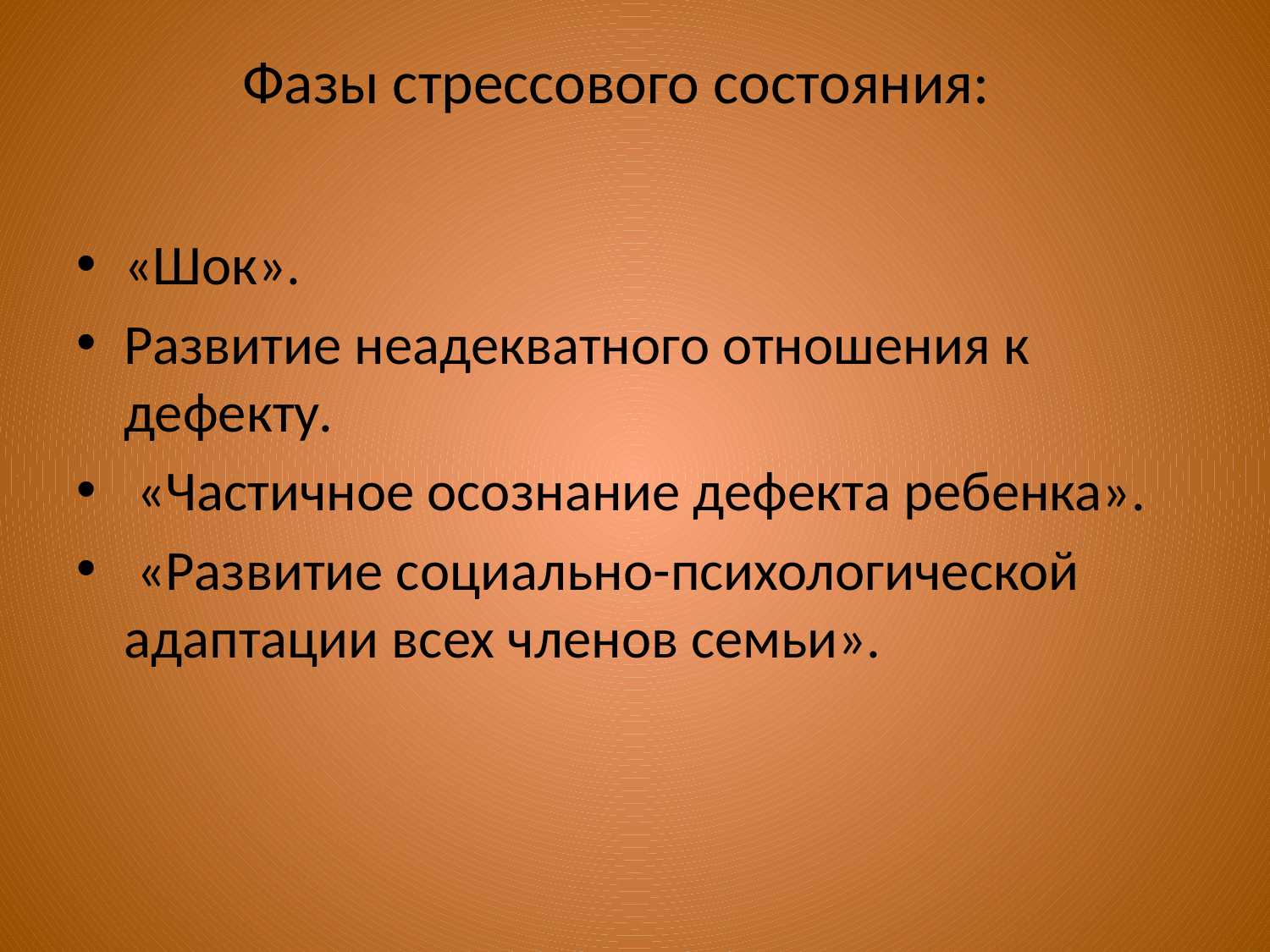

# Фазы стрессового состояния:
«Шок».
Развитие неадекватного отношения к дефекту.
 «Частичное осознание дефекта ребенка».
 «Развитие социально-психологической адаптации всех членов семьи».